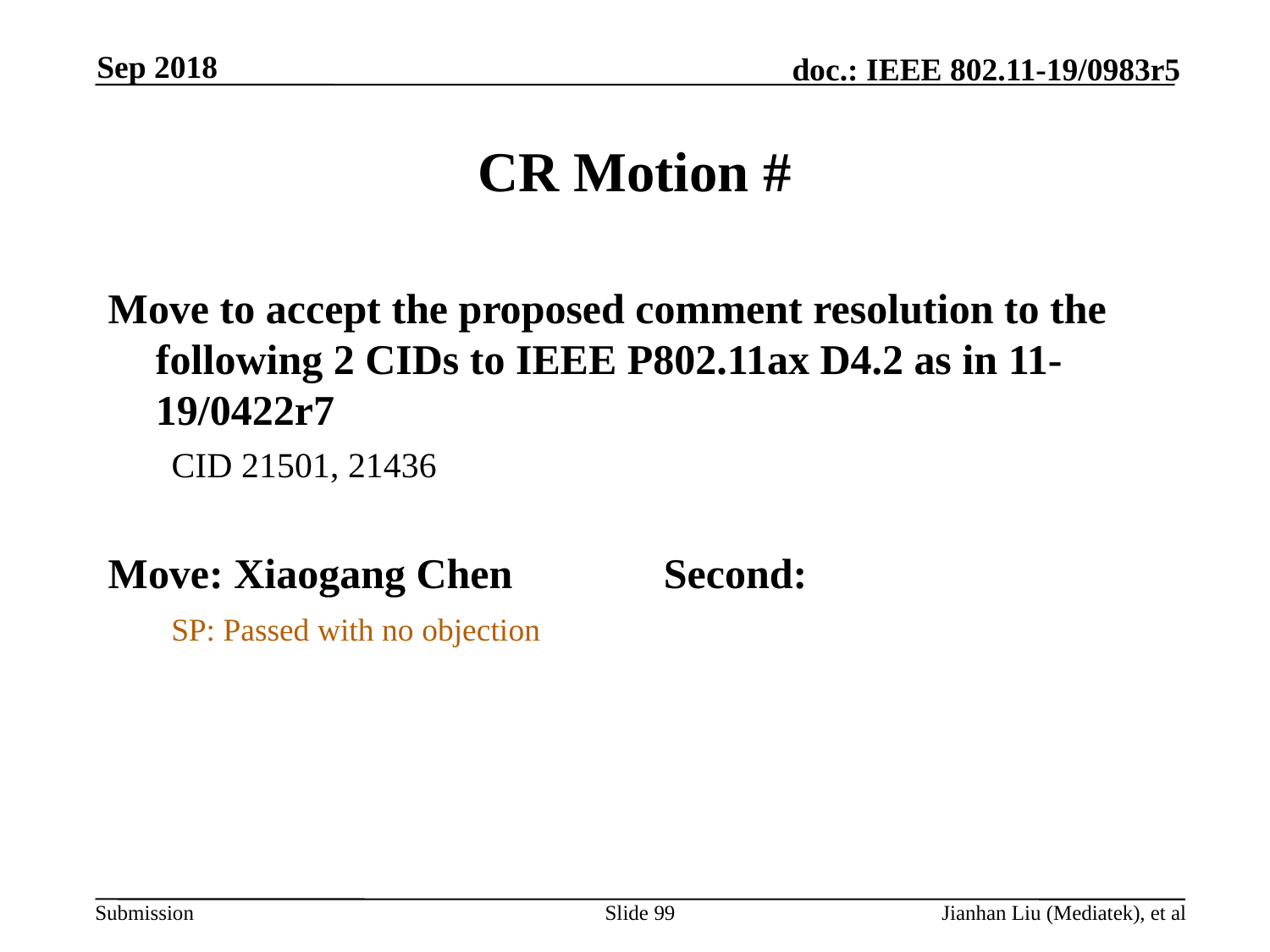

Sep 2018
# CR Motion #
Move to accept the proposed comment resolution to the following 2 CIDs to IEEE P802.11ax D4.2 as in 11-19/0422r7
CID 21501, 21436

Move: Xiaogang Chen		Second:
SP: Passed with no objection
Slide 99
Jianhan Liu (Mediatek), et al